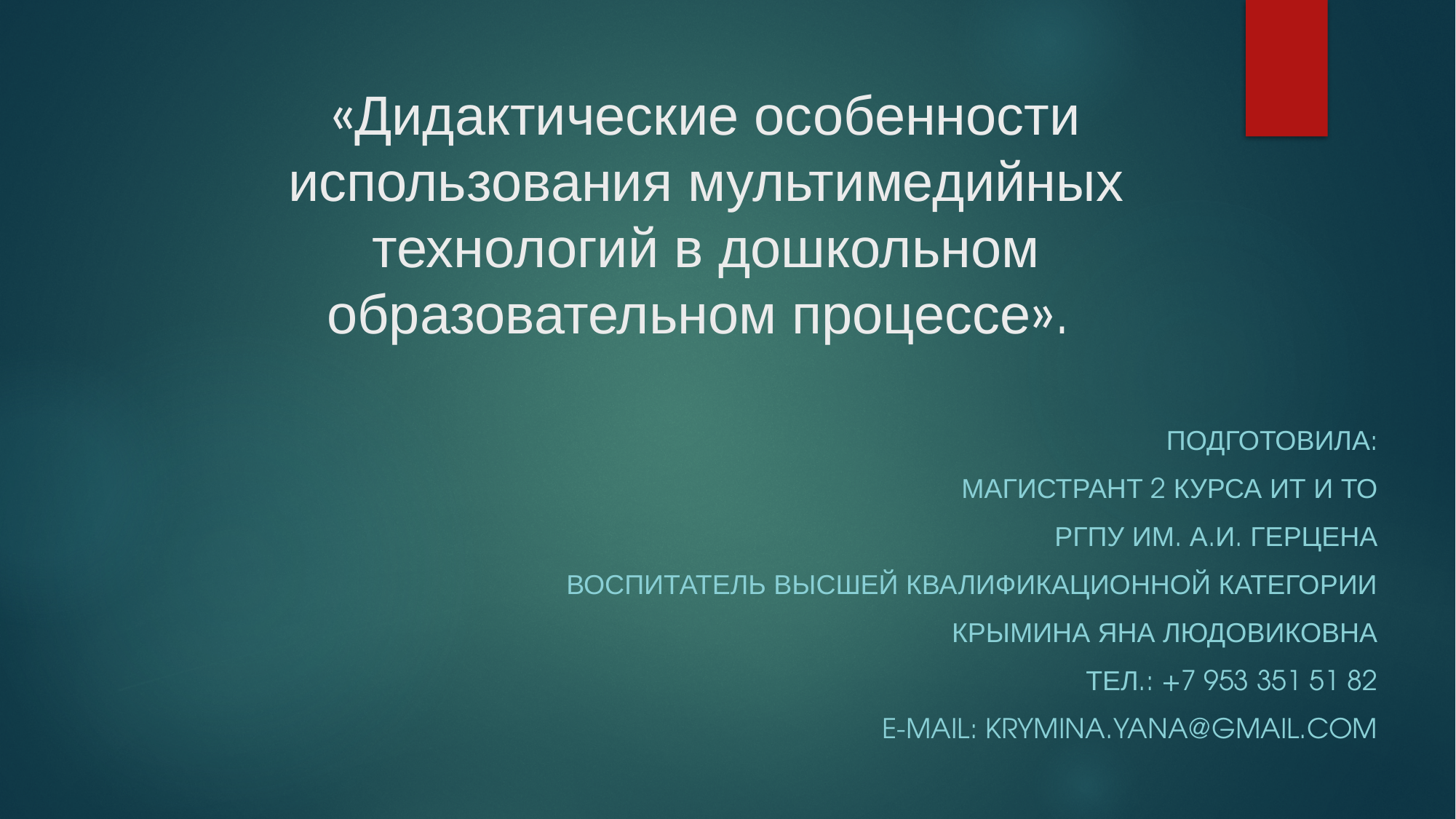

# «Дидактические особенности использования мультимедийных технологий в дошкольном образовательном процессе».
Подготовила:
Магистрант 2 курса ИТ и ТО
РГПУ им. А.И. Герцена
Воспитатель высшей квалификационной категории
Крымина Яна Людовиковна
Тел.: +7 953 351 51 82
E-mail: krymina.yana@gmail.com